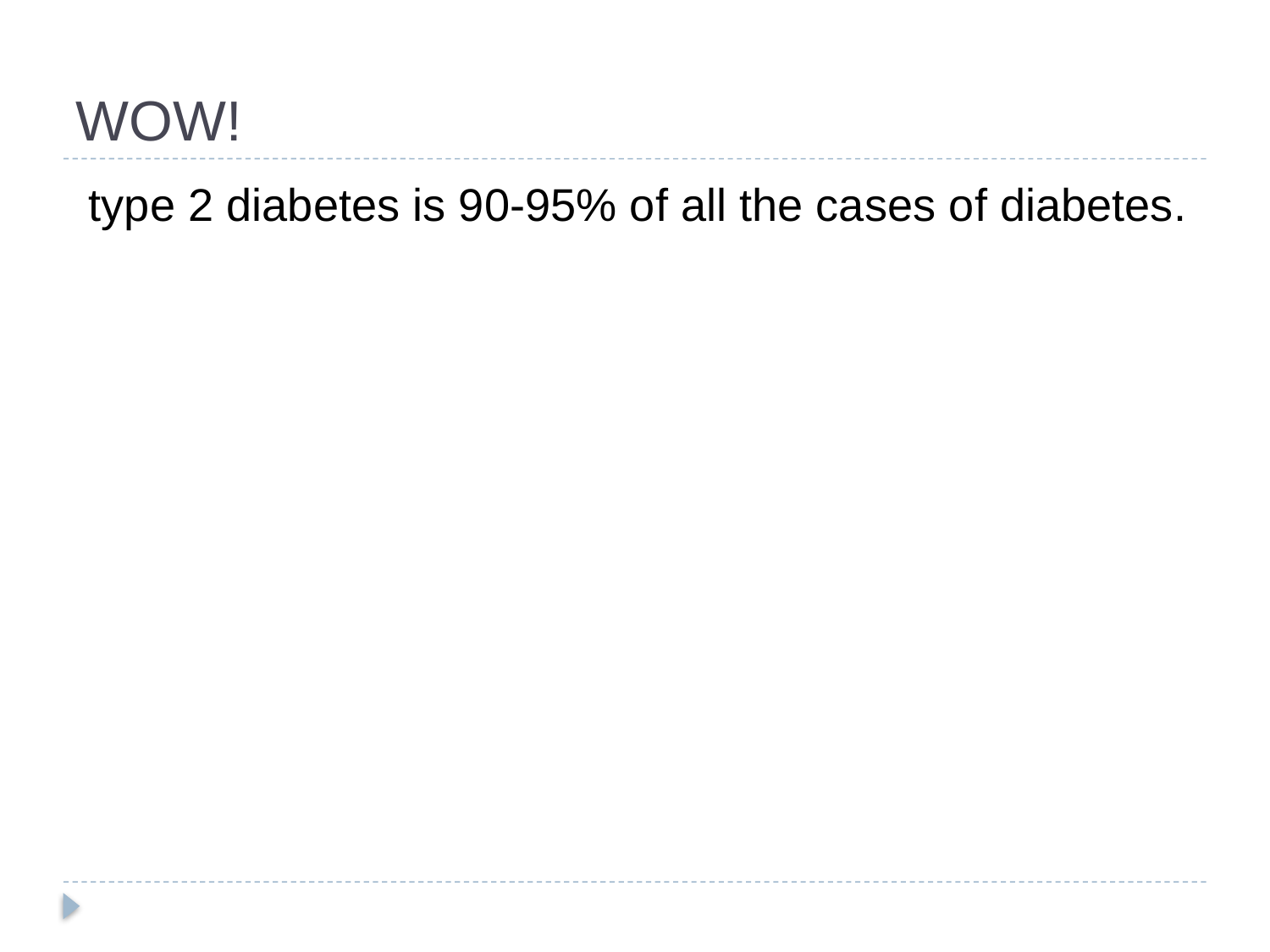

# WOW!
 type 2 diabetes is 90-95% of all the cases of diabetes.